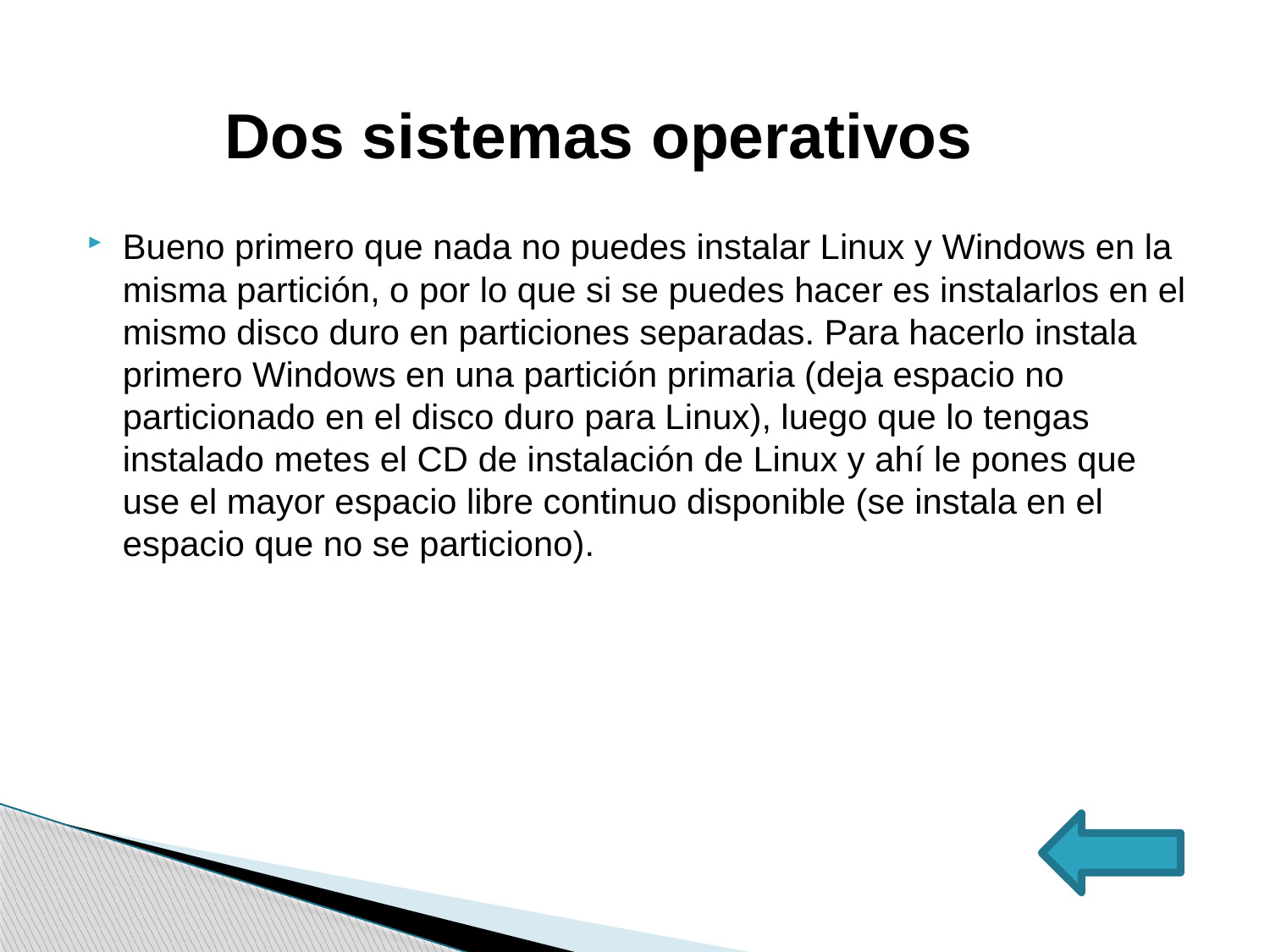

Dos sistemas operativos
Bueno primero que nada no puedes instalar Linux y Windows en la misma partición, o por lo que si se puedes hacer es instalarlos en el mismo disco duro en particiones separadas. Para hacerlo instala primero Windows en una partición primaria (deja espacio no particionado en el disco duro para Linux), luego que lo tengas instalado metes el CD de instalación de Linux y ahí le pones que use el mayor espacio libre continuo disponible (se instala en el espacio que no se particiono).